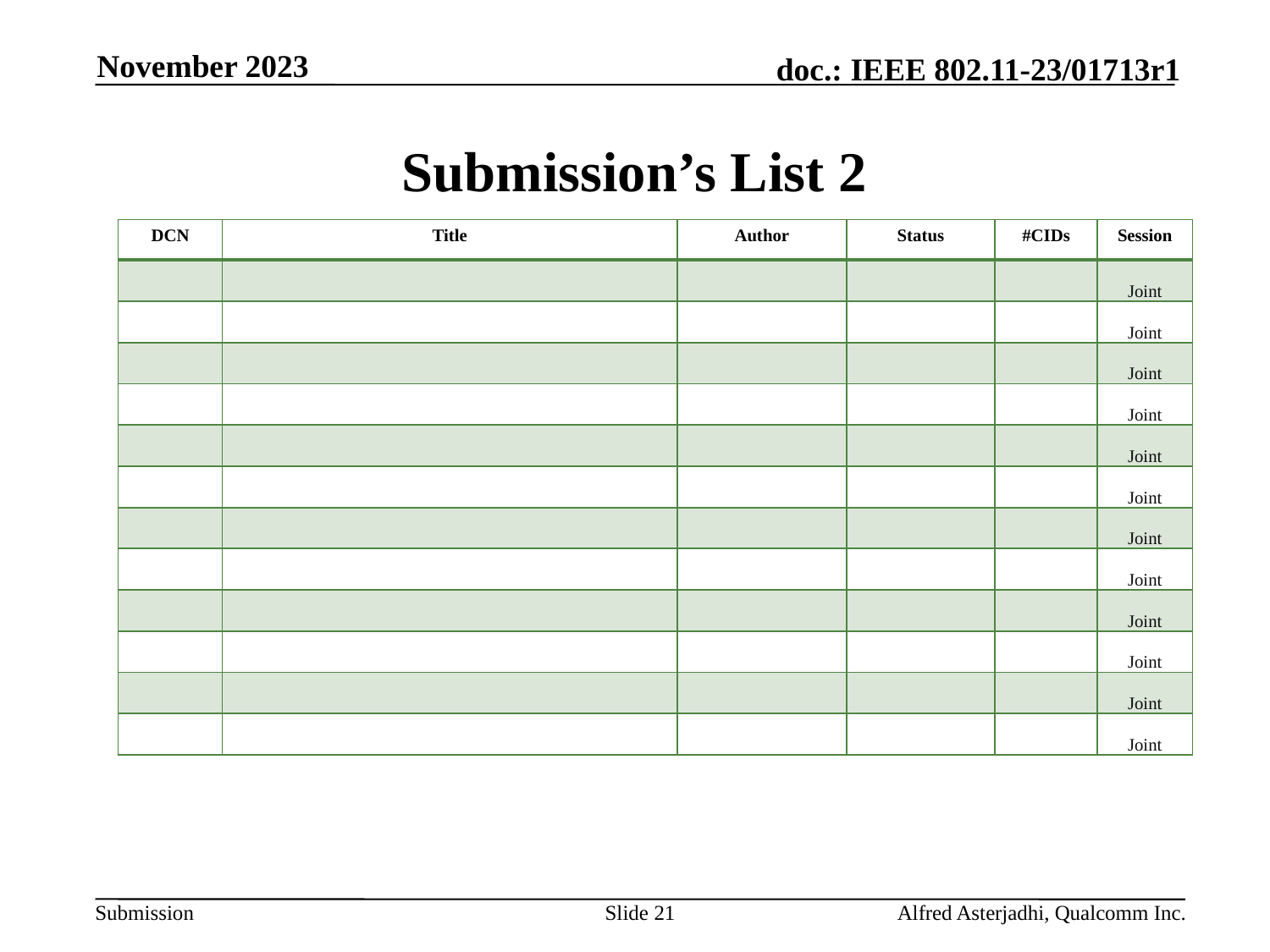

November 2023
# Submission’s List 2
| DCN | Title | Author | Status | #CIDs | Session |
| --- | --- | --- | --- | --- | --- |
|  |  |  |  |  | Joint |
|  |  |  |  |  | Joint |
|  |  |  |  |  | Joint |
|  |  |  |  |  | Joint |
|  |  |  |  |  | Joint |
|  |  |  |  |  | Joint |
|  |  |  |  |  | Joint |
|  |  |  |  |  | Joint |
|  |  |  |  |  | Joint |
|  |  |  |  |  | Joint |
|  |  |  |  |  | Joint |
|  |  |  |  |  | Joint |
Slide 21
Alfred Asterjadhi, Qualcomm Inc.